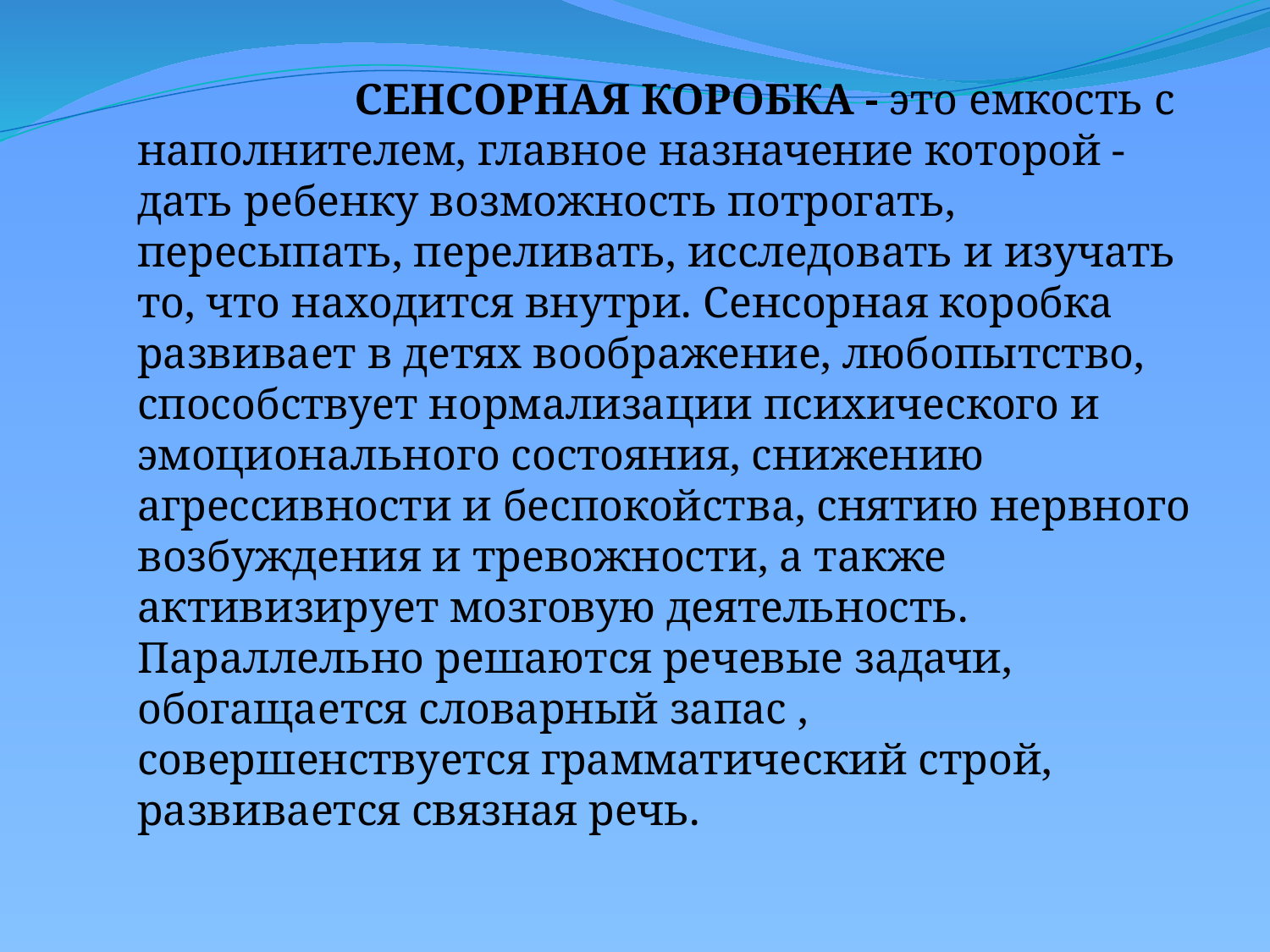

СЕНСОРНАЯ КОРОБКА - это емкость с наполнителем, главное назначение которой - дать ребенку возможность потрогать, пересыпать, переливать, исследовать и изучать то, что находится внутри. Сенсорная коробка развивает в детях воображение, любопытство, способствует нормализации психического и эмоционального состояния, снижению агрессивности и беспокойства, снятию нервного возбуждения и тревожности, а также активизирует мозговую деятельность. Параллельно решаются речевые задачи, обогащается словарный запас , совершенствуется грамматический строй, развивается связная речь.